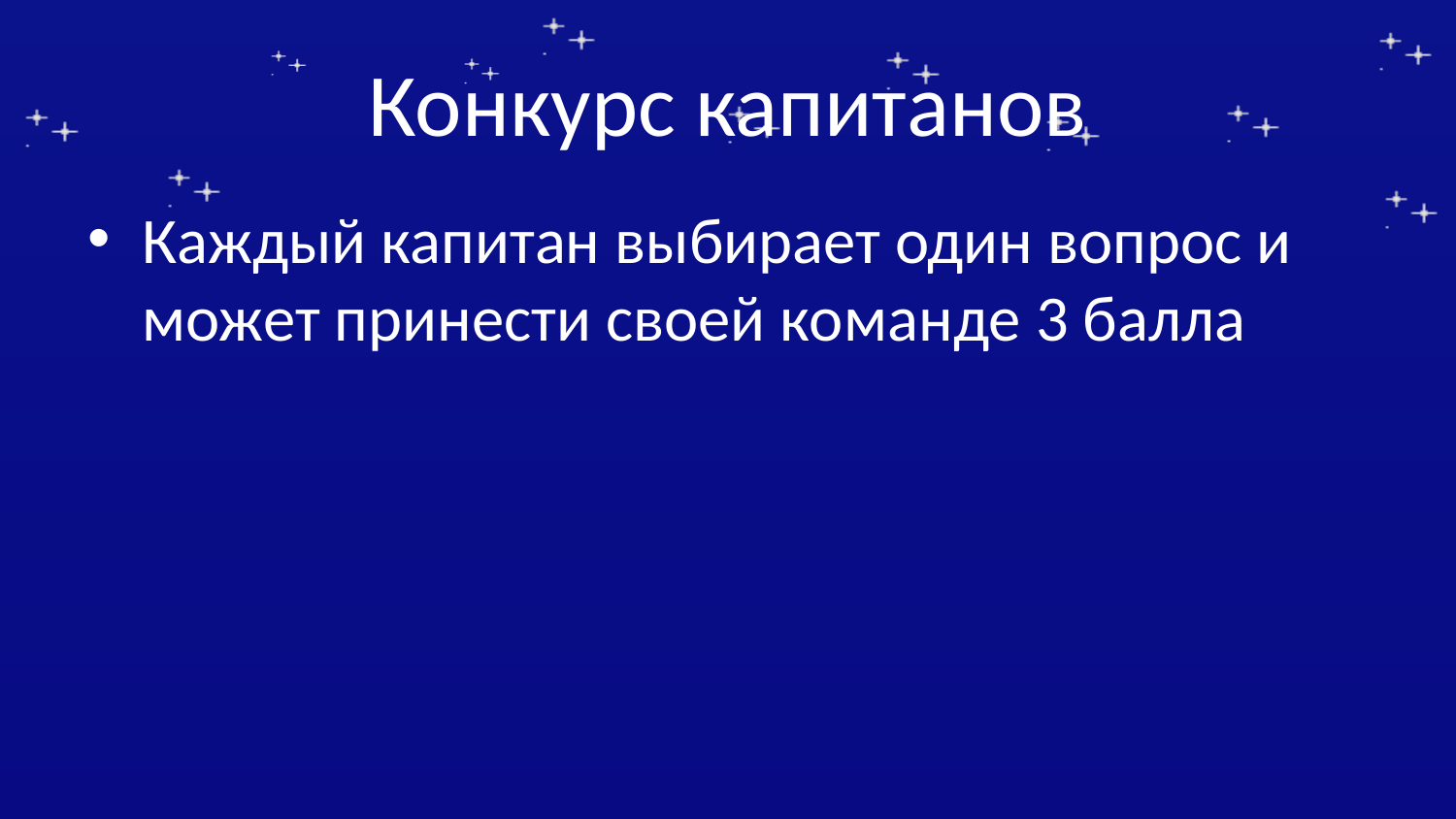

# Конкурс капитанов
Каждый капитан выбирает один вопрос и может принести своей команде 3 балла